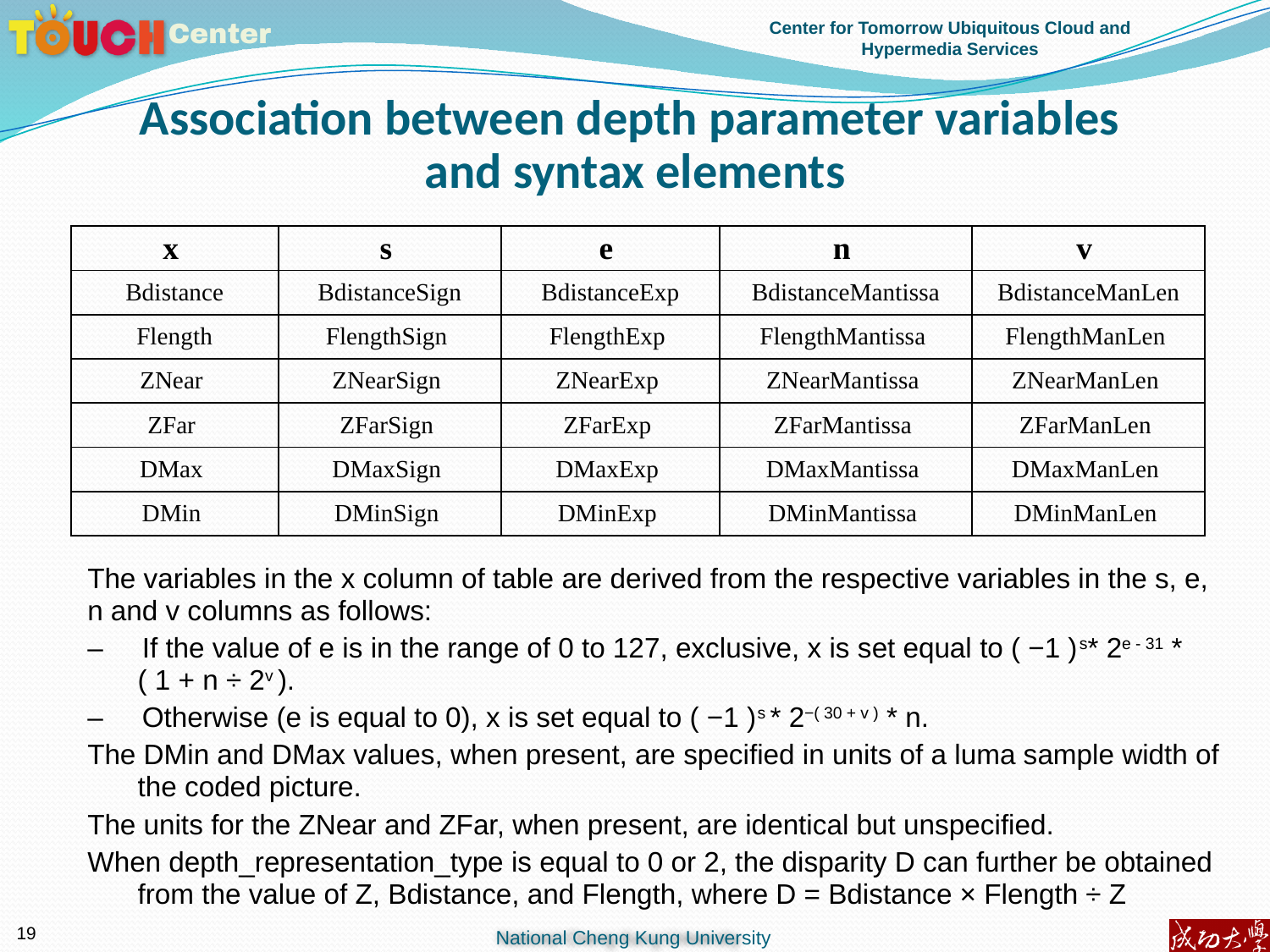

# Association between depth parameter variables and syntax elements
| x | s | e | n | v |
| --- | --- | --- | --- | --- |
| Bdistance | BdistanceSign | BdistanceExp | BdistanceMantissa | BdistanceManLen |
| Flength | FlengthSign | FlengthExp | FlengthMantissa | FlengthManLen |
| ZNear | ZNearSign | ZNearExp | ZNearMantissa | ZNearManLen |
| ZFar | ZFarSign | ZFarExp | ZFarMantissa | ZFarManLen |
| DMax | DMaxSign | DMaxExp | DMaxMantissa | DMaxManLen |
| DMin | DMinSign | DMinExp | DMinMantissa | DMinManLen |
The variables in the x column of table are derived from the respective variables in the s, e, n and v columns as follows:
–     If the value of e is in the range of 0 to 127, exclusive, x is set equal to ( −1 )s* 2e - 31 * ( 1 + n ÷ 2v ).
–     Otherwise (e is equal to 0), x is set equal to ( −1 )s * 2−( 30 + v ) * n.
The DMin and DMax values, when present, are specified in units of a luma sample width of the coded picture.
The units for the ZNear and ZFar, when present, are identical but unspecified.
When depth_representation_type is equal to 0 or 2, the disparity D can further be obtained from the value of Z, Bdistance, and Flength, where D = Bdistance × Flength ÷ Z